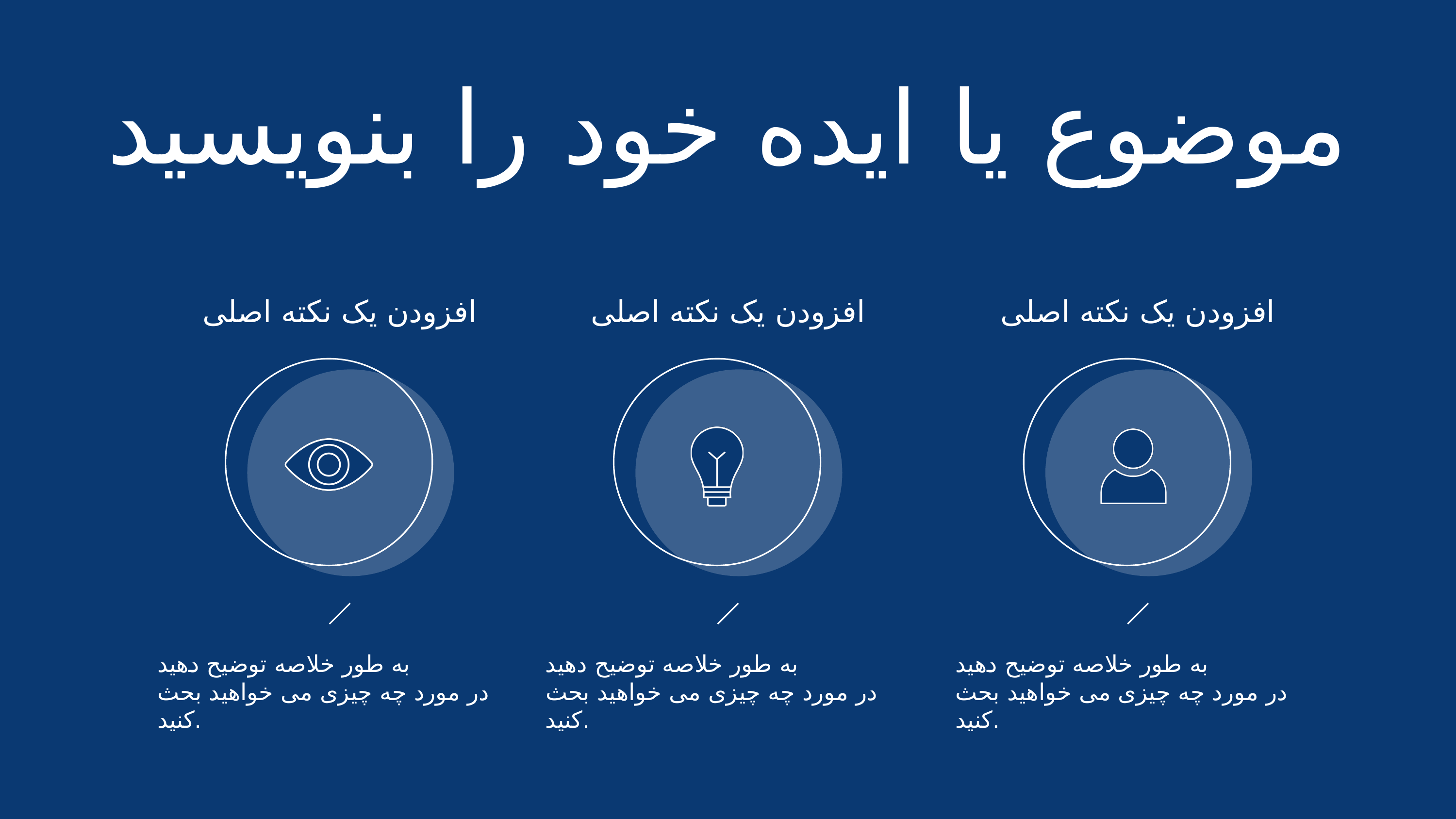

موضوع یا ایده خود را بنویسید
افزودن یک نکته اصلی
افزودن یک نکته اصلی
افزودن یک نکته اصلی

به طور خلاصه توضیح دهید
در مورد چه چیزی می خواهید بحث کنید.

به طور خلاصه توضیح دهید
در مورد چه چیزی می خواهید بحث کنید.

به طور خلاصه توضیح دهید
در مورد چه چیزی می خواهید بحث کنید.